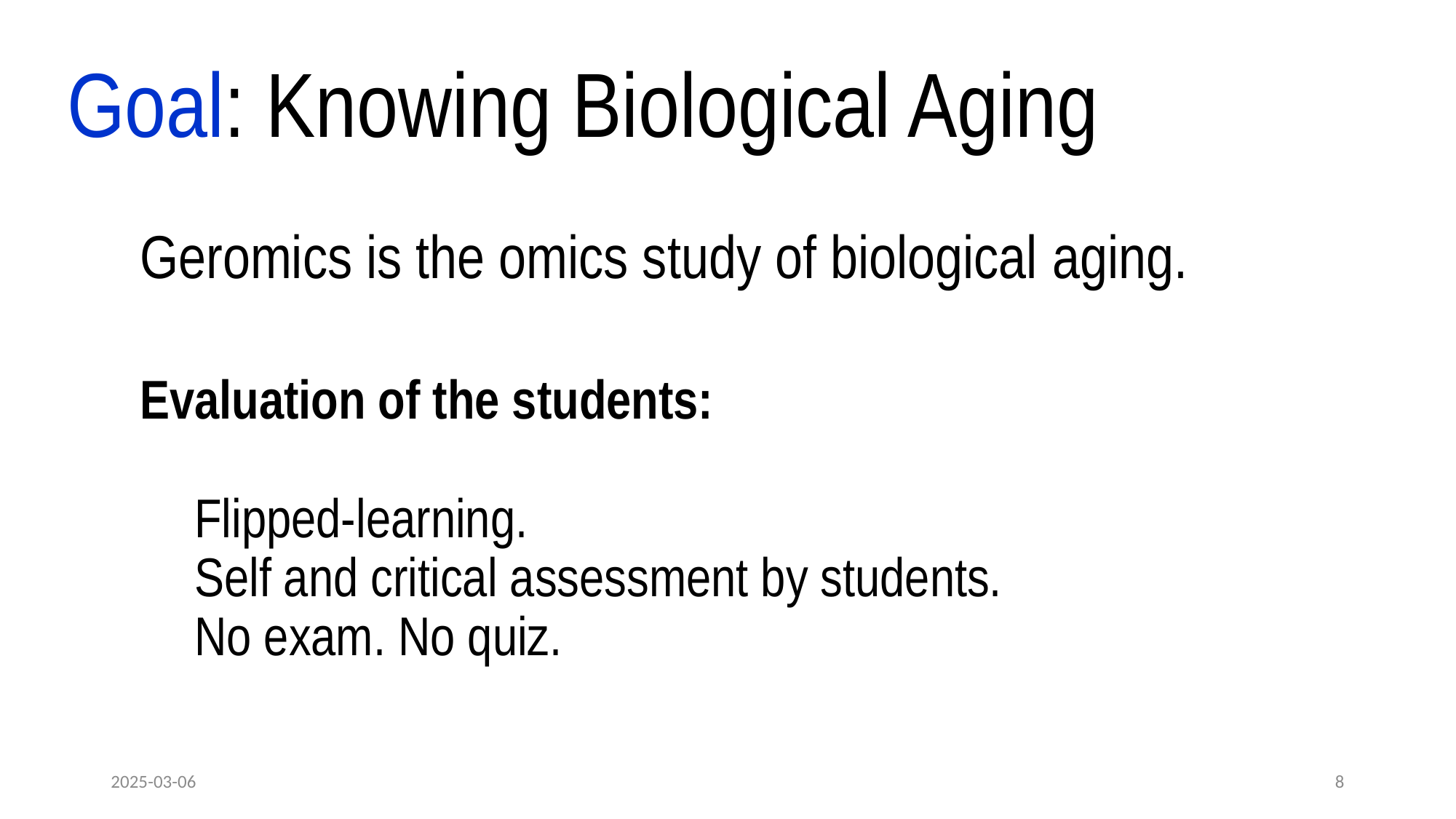

# Goal: Knowing Biological Aging
Geromics is the omics study of biological aging.
Evaluation of the students:
Flipped-learning.
Self and critical assessment by students.
No exam. No quiz.

2025-03-06
8